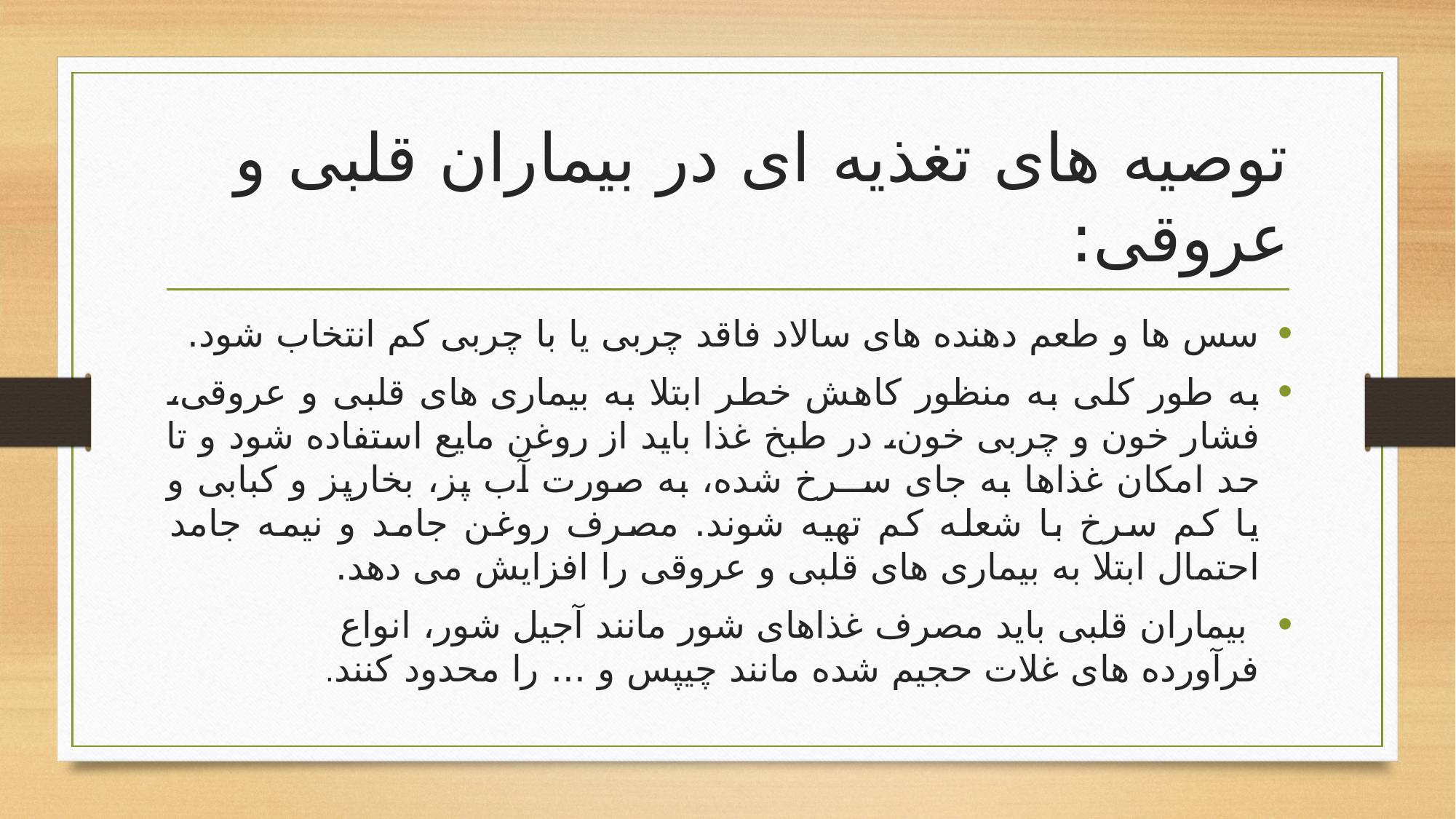

# توصیه های تغذیه ای در بیماران قلبی و عروقی:
سس ها و طعم دهنده های سالاد فاقد چربی یا با چربی کم انتخاب شود.
به طور کلی به منظور کاهش خطر ابتلا به بیماری های قلبی و عروقی، فشار خون و چربی خون، در طبخ غذا باید از روغن مایع استفاده شود و تا حد امکان غذاها به جای ســرخ شده، به صورت آب پز، بخارپز و کبابی و یا کم سرخ با شعله کم تهیه شوند. مصرف روغن جامد و نیمه جامد احتمال ابتلا به بیماری های قلبی و عروقی را افزایش می دهد.
 بیماران قلبی باید مصرف غذاهای شور مانند آجیل شور، انواع فرآورده های غلات حجیم شده مانند چیپس و ... را محدود کنند.